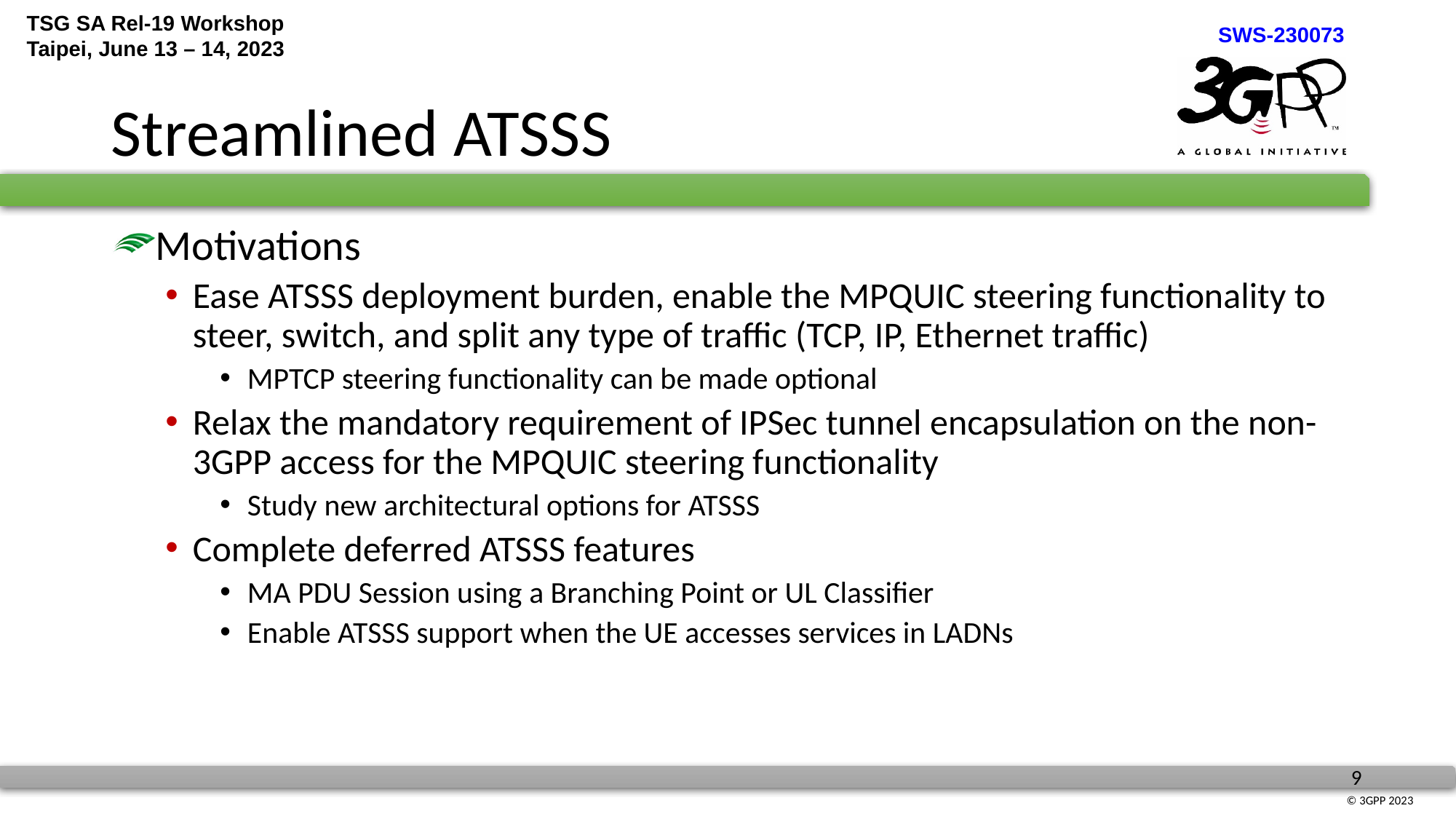

# Streamlined ATSSS
Motivations
Ease ATSSS deployment burden, enable the MPQUIC steering functionality to steer, switch, and split any type of traffic (TCP, IP, Ethernet traffic)
MPTCP steering functionality can be made optional
Relax the mandatory requirement of IPSec tunnel encapsulation on the non-3GPP access for the MPQUIC steering functionality
Study new architectural options for ATSSS
Complete deferred ATSSS features
MA PDU Session using a Branching Point or UL Classifier
Enable ATSSS support when the UE accesses services in LADNs